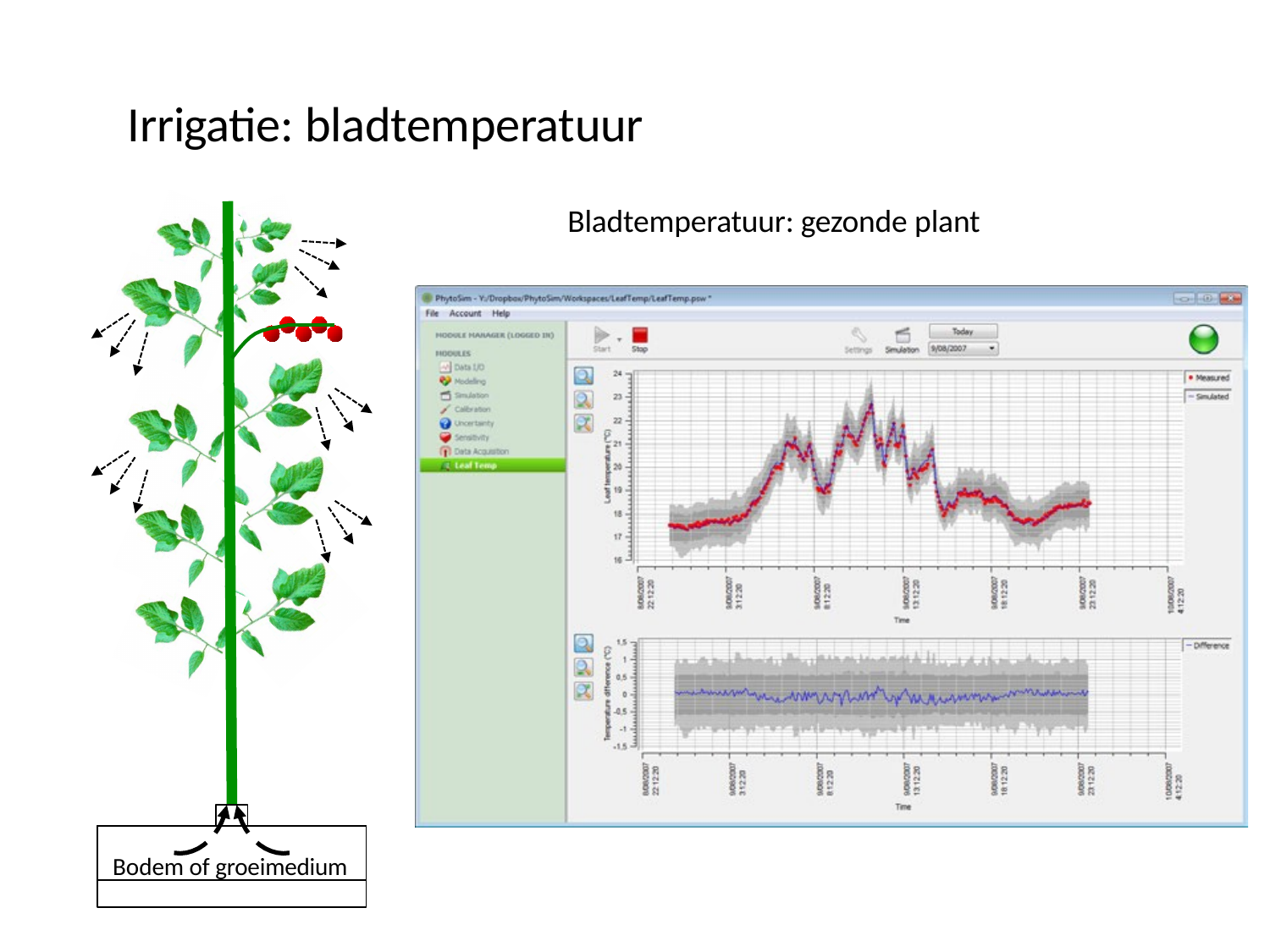

# Irrigatie: bladtemperatuur

Bladtemperatuur: gezonde plant

Bodem of groeimedium